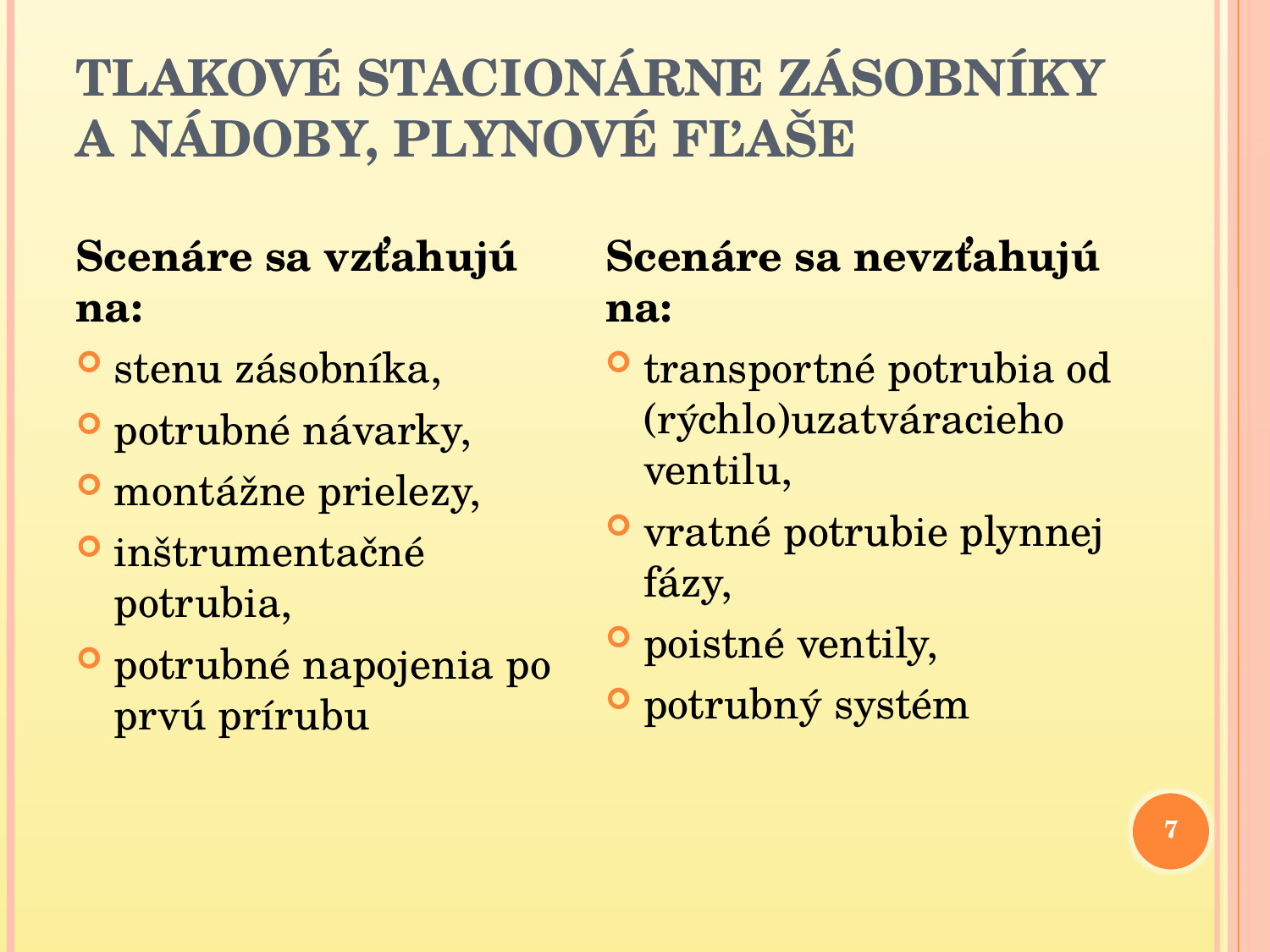

# Tlakové stacionárne zásobníky a nádoby, plynové fľaše
Scenáre sa vzťahujú na:
stenu zásobníka,
potrubné návarky,
montážne prielezy,
inštrumentačné potrubia,
potrubné napojenia po prvú prírubu
Scenáre sa nevzťahujú na:
transportné potrubia od (rýchlo)uzatváracieho ventilu,
vratné potrubie plynnej fázy,
poistné ventily,
potrubný systém
7